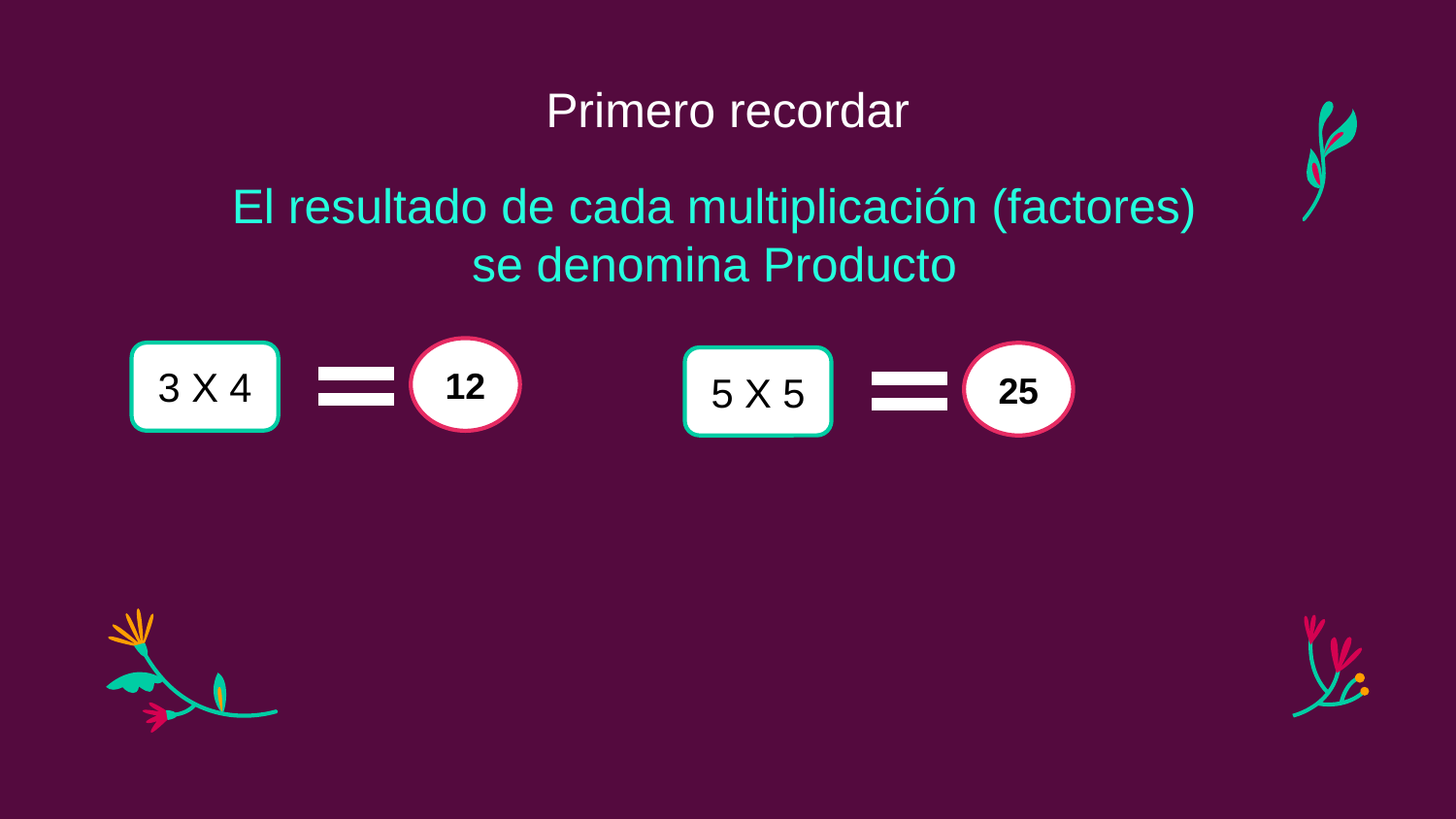

# Primero recordar

El resultado de cada multiplicación (factores) se denomina Producto
12
3 X 4
25
5 X 5